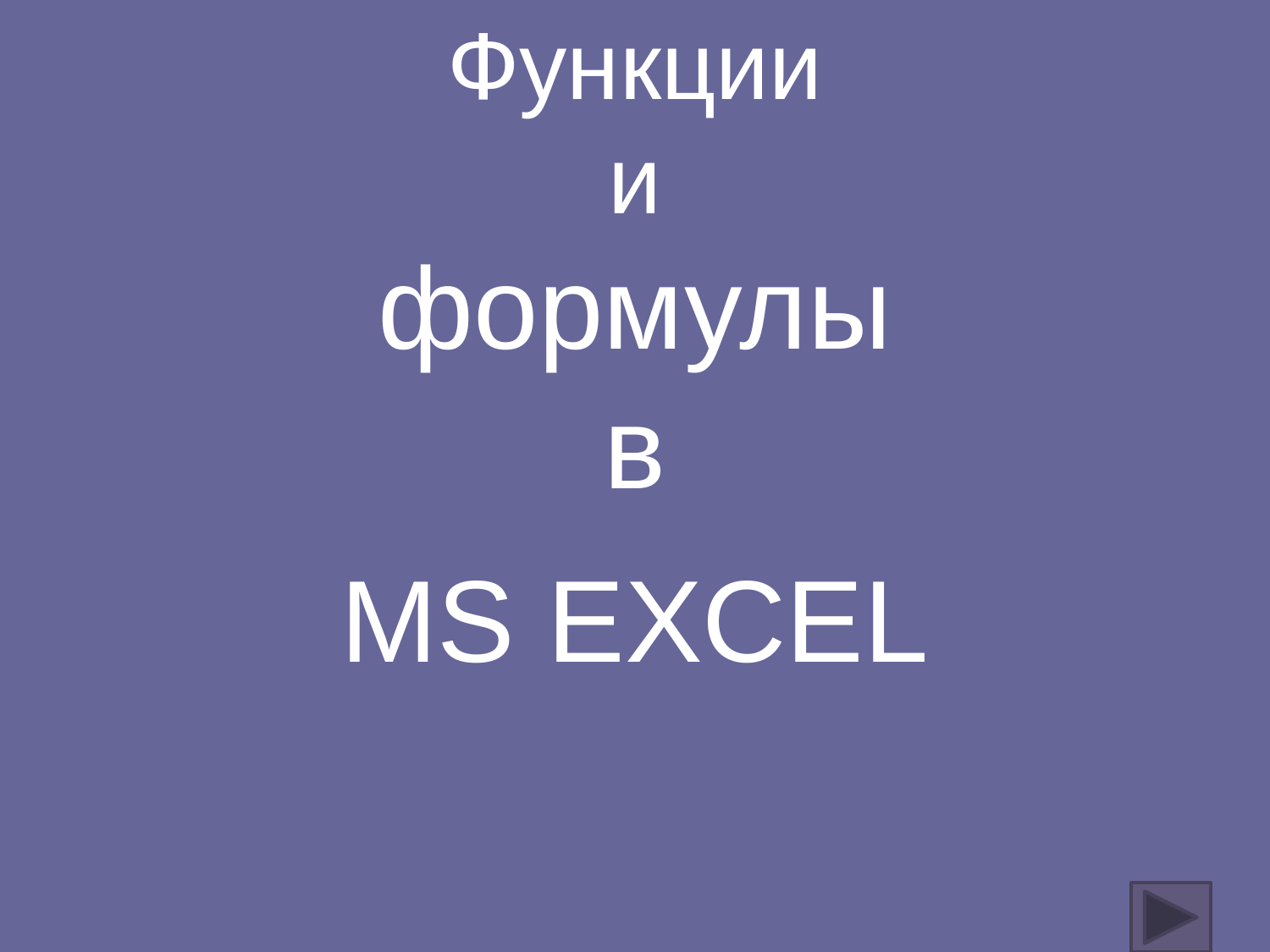

# Функции и формулы в
MS EXCEL